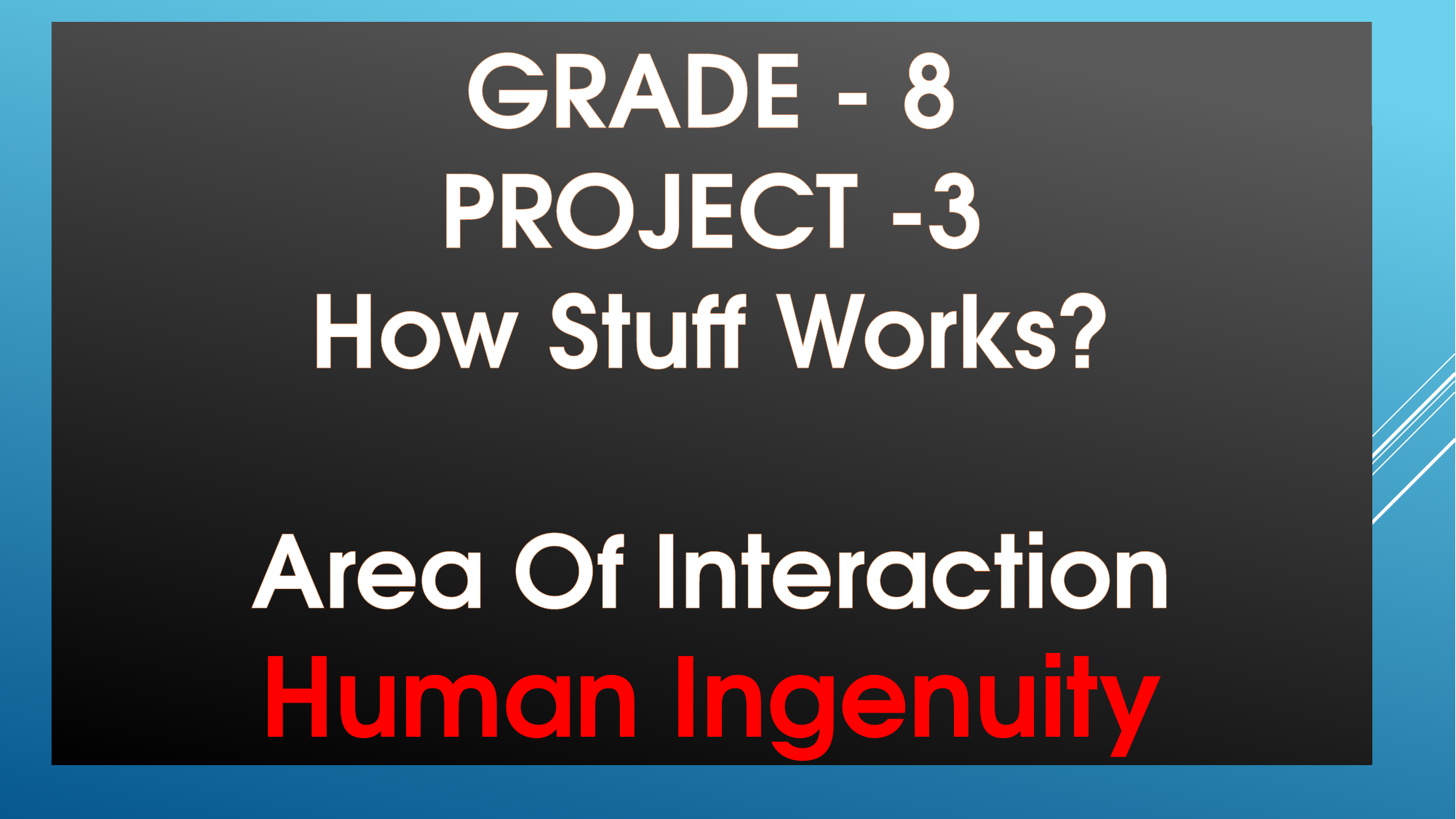

GRADE - 8
PROJECT -3
How Stuff Works?

Area Of Interaction
Human Ingenuity